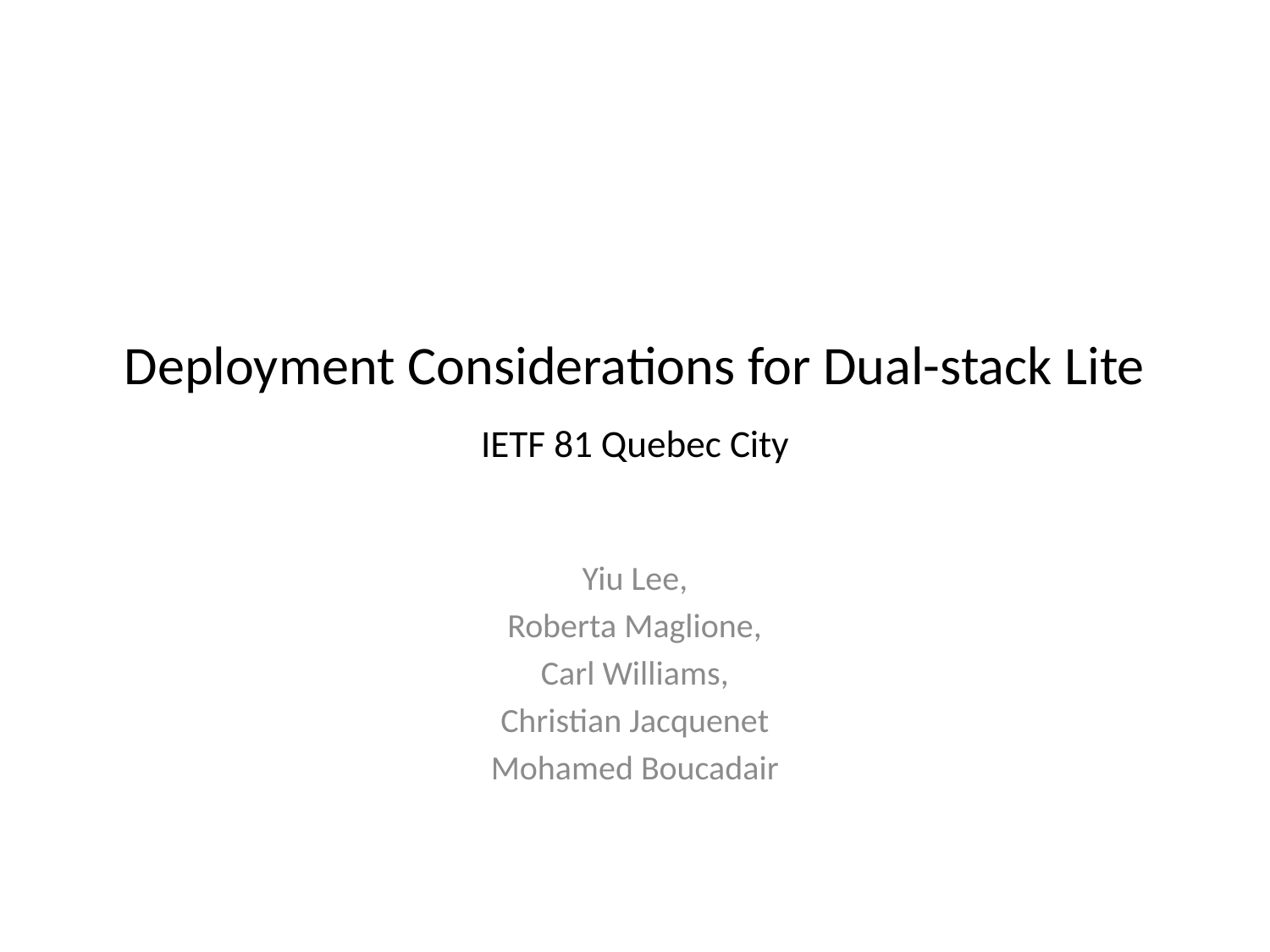

# Deployment Considerations for Dual-stack Lite IETF 81 Quebec City
Yiu Lee,
Roberta Maglione,
Carl Williams,
Christian Jacquenet
Mohamed Boucadair